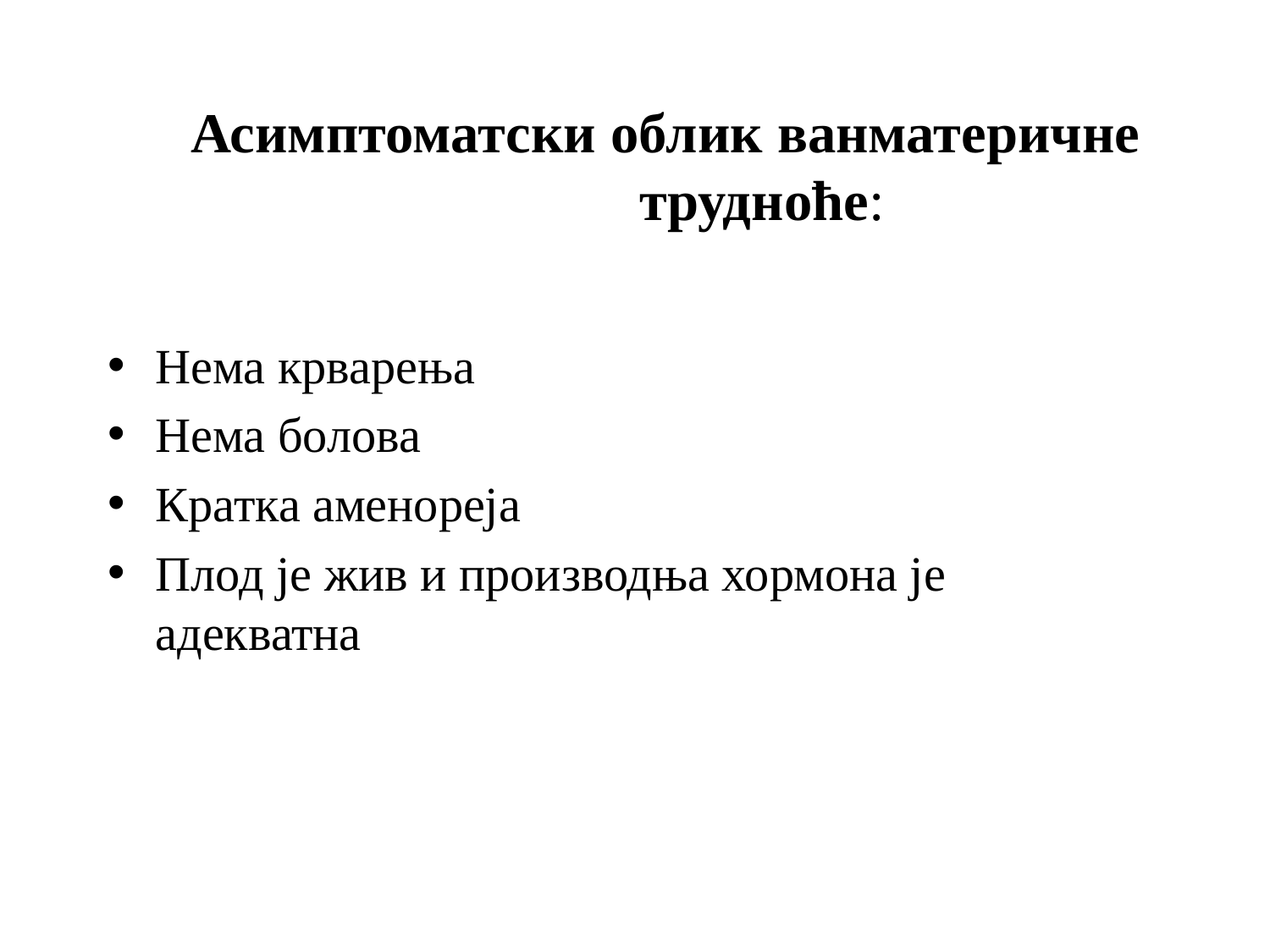

# Асимптоматски облик ванматеричне 			трудноће:
Нема крварења
Нема болова
Кратка аменореја
Плод је жив и производња хормона је адекватна